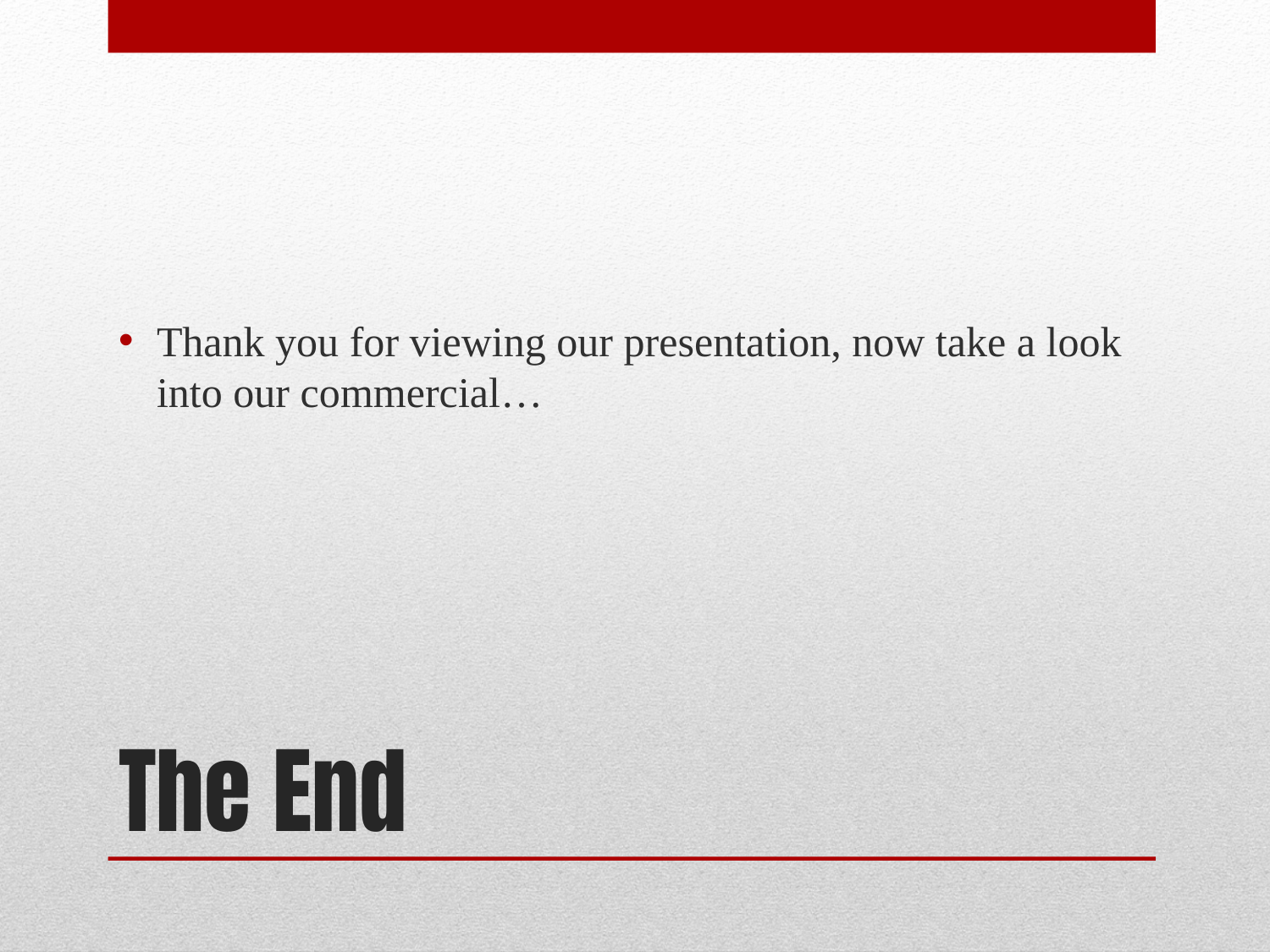

Thank you for viewing our presentation, now take a look into our commercial…
# The End